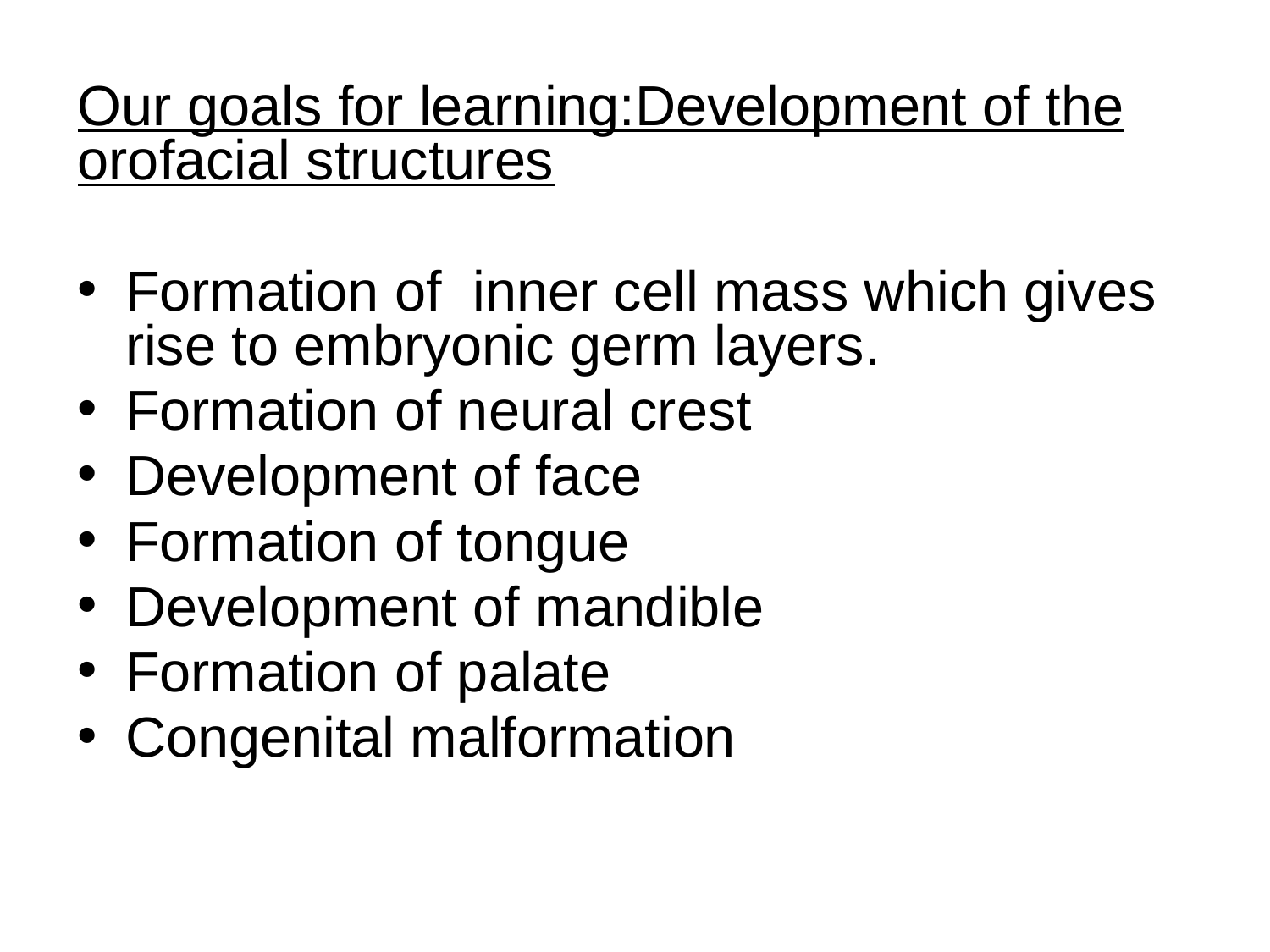

Our goals for learning:Development of the orofacial structures

Formation of  inner cell mass which gives rise to embryonic germ layers.
Formation of neural crest
Development of face
Formation of tongue
Development of mandible
Formation of palate
Congenital malformation